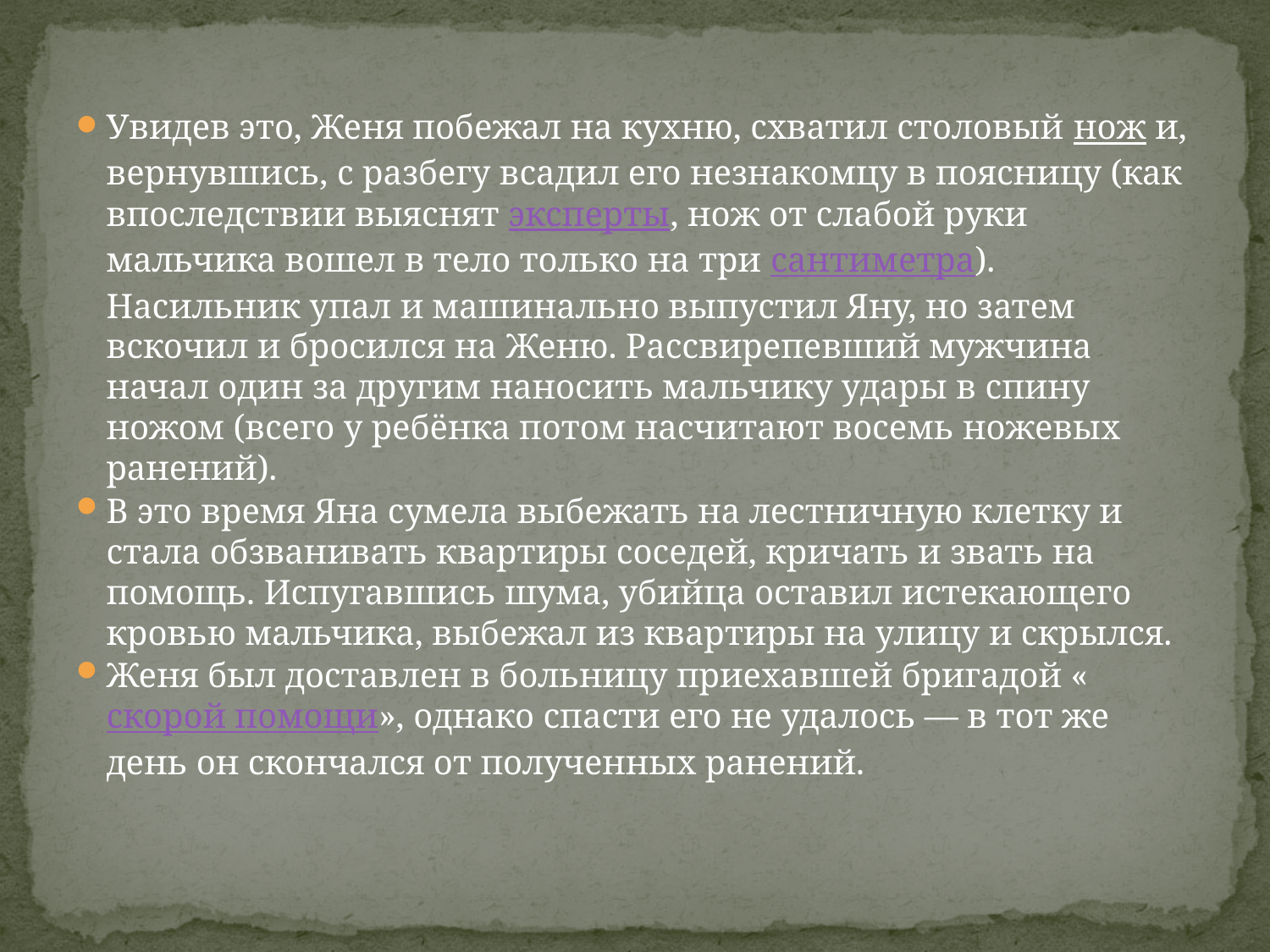

#
Увидев это, Женя побежал на кухню, схватил столовый нож и, вернувшись, с разбегу всадил его незнакомцу в поясницу (как впоследствии выяснят эксперты, нож от слабой руки мальчика вошел в тело только на три сантиметра). Насильник упал и машинально выпустил Яну, но затем вскочил и бросился на Женю. Рассвирепевший мужчина начал один за другим наносить мальчику удары в спину ножом (всего у ребёнка потом насчитают восемь ножевых ранений).
В это время Яна сумела выбежать на лестничную клетку и стала обзванивать квартиры соседей, кричать и звать на помощь. Испугавшись шума, убийца оставил истекающего кровью мальчика, выбежал из квартиры на улицу и скрылся.
Женя был доставлен в больницу приехавшей бригадой «скорой помощи», однако спасти его не удалось — в тот же день он скончался от полученных ранений.